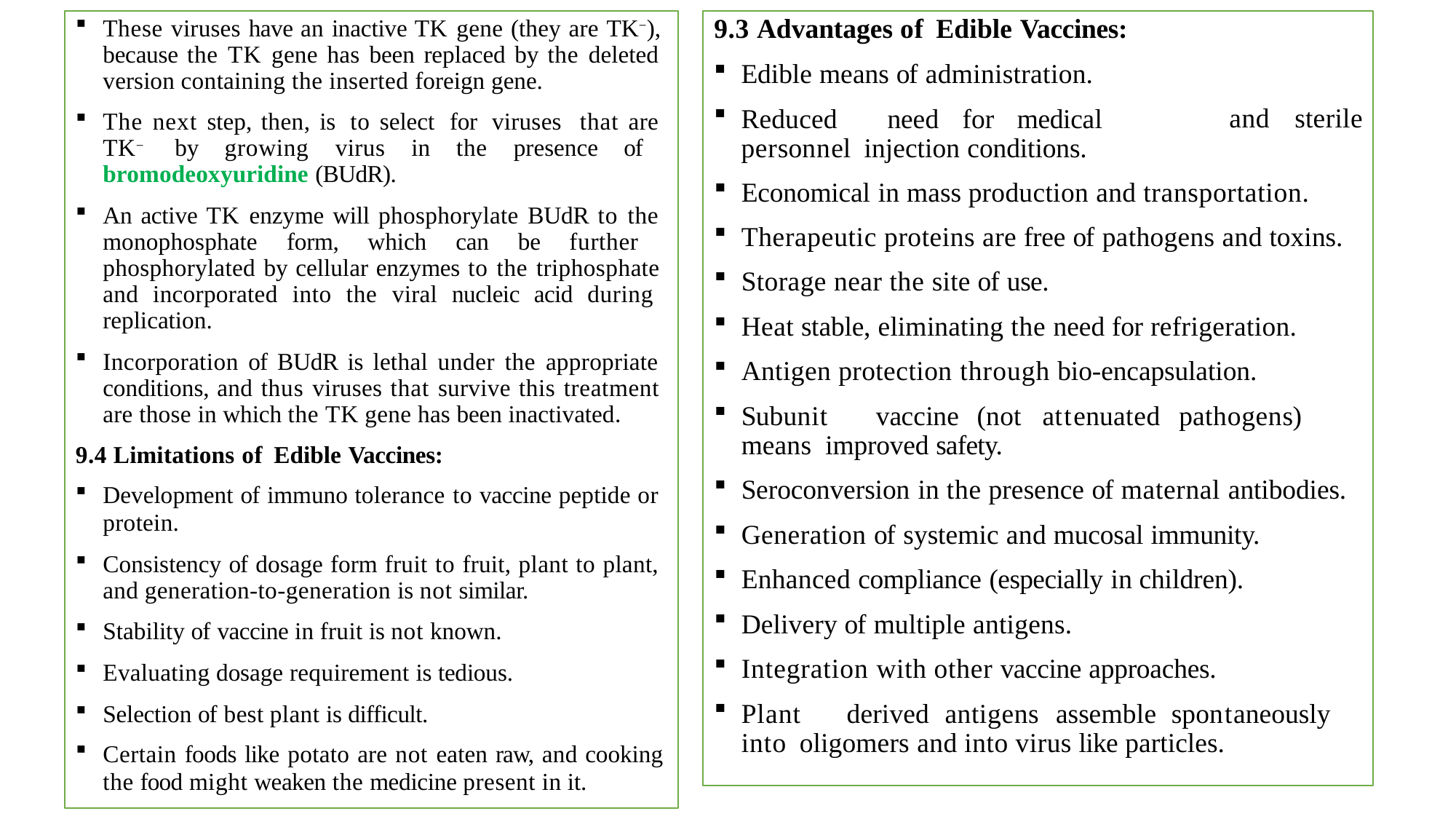

# 9.3 Advantages of Edible Vaccines:
These viruses have an inactive TK gene (they are TK−),  because the TK gene has been replaced by the deleted  version containing the inserted foreign gene.
The next step, then, is to select for viruses  that are  TK− by growing virus in the presence of  bromodeoxyuridine (BUdR).
An active TK enzyme will phosphorylate BUdR to the  monophosphate form, which can be further  phosphorylated by cellular enzymes to the triphosphate  and incorporated into the viral nucleic acid during  replication.
Incorporation of BUdR is lethal under the appropriate  conditions, and thus viruses that survive this treatment  are those in which the TK gene has been inactivated.
9.4 Limitations of Edible Vaccines:
Development of immuno tolerance to vaccine peptide or
protein.
Consistency of dosage form fruit to fruit, plant to plant,  and generation-to-generation is not similar.
Stability of vaccine in fruit is not known.
Evaluating dosage requirement is tedious.
Selection of best plant is difficult.
Certain foods like potato are not eaten raw, and cooking
the food might weaken the medicine present in it.

Edible means of administration.
Reduced	need	for	medical	personnel  injection conditions.
and	sterile
Economical in mass production and transportation.
Therapeutic proteins are free of pathogens and toxins.
Storage near the site of use.
Heat stable, eliminating the need for refrigeration.
Antigen protection through bio-encapsulation.
Subunit	vaccine	(not	attenuated	pathogens)	means  improved safety.
Seroconversion in the presence of maternal antibodies.
Generation of systemic and mucosal immunity.
Enhanced compliance (especially in children).
Delivery of multiple antigens.
Integration with other vaccine approaches.
Plant	derived	antigens	assemble	spontaneously	into  oligomers and into virus like particles.